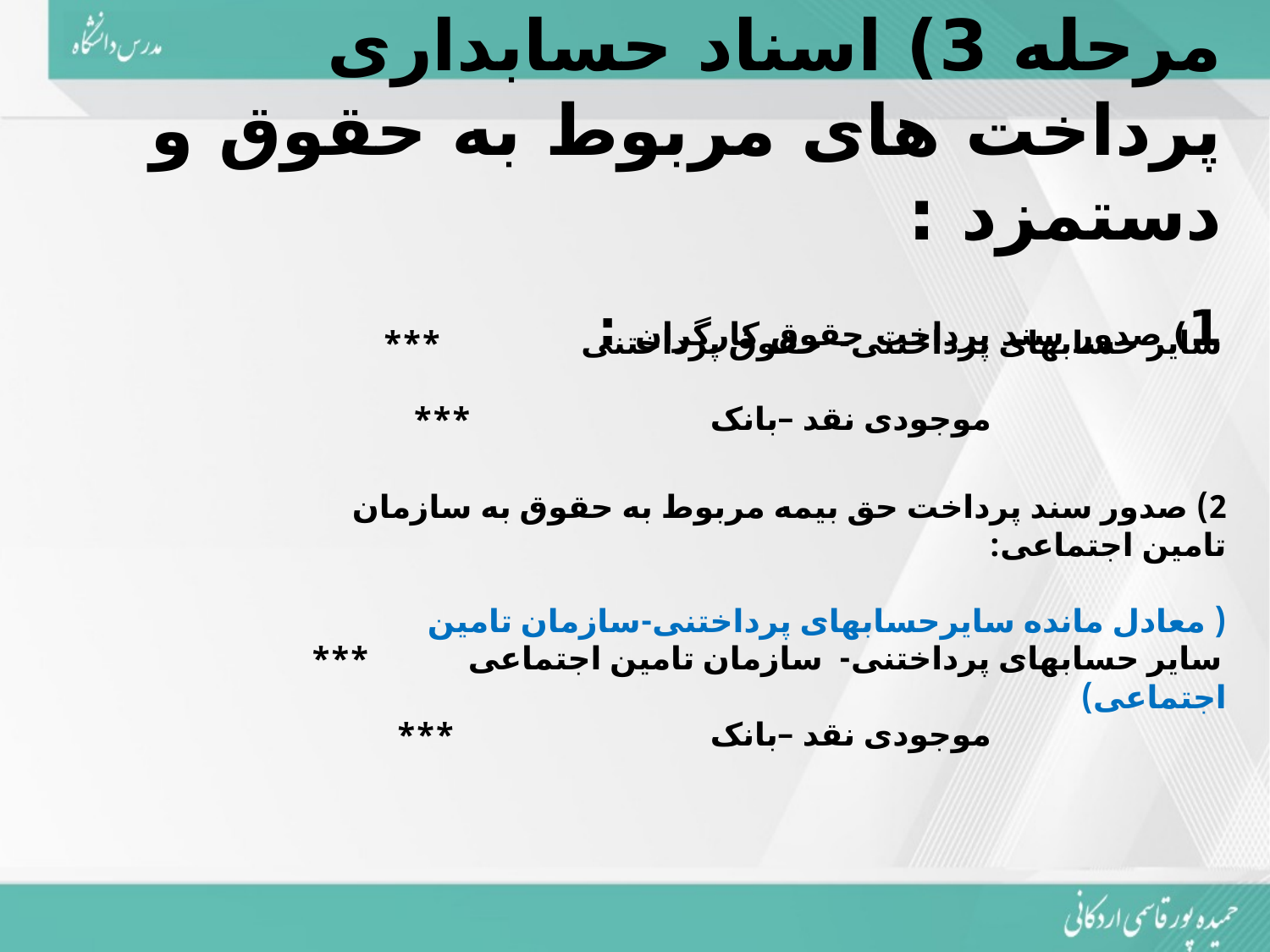

مرحله 3) اسناد حسابداری پرداخت های مربوط به حقوق و دستمزد :

1) صدور سند پرداخت حقوق کارگران :
سایر حسابهای پرداختنی-  حقوق پرداختنی                 ***

                            موجودی نقد –بانک                             ***

2) صدور سند پرداخت حق بیمه مربوط به حقوق به سازمان تامین اجتماعی:
( معادل مانده سایرحسابهای پرداختنی-سازمان تامین اجتماعی)

سایر حسابهای پرداختنی-  سازمان تامین اجتماعی            ***

                            موجودی نقد –بانک                               ***